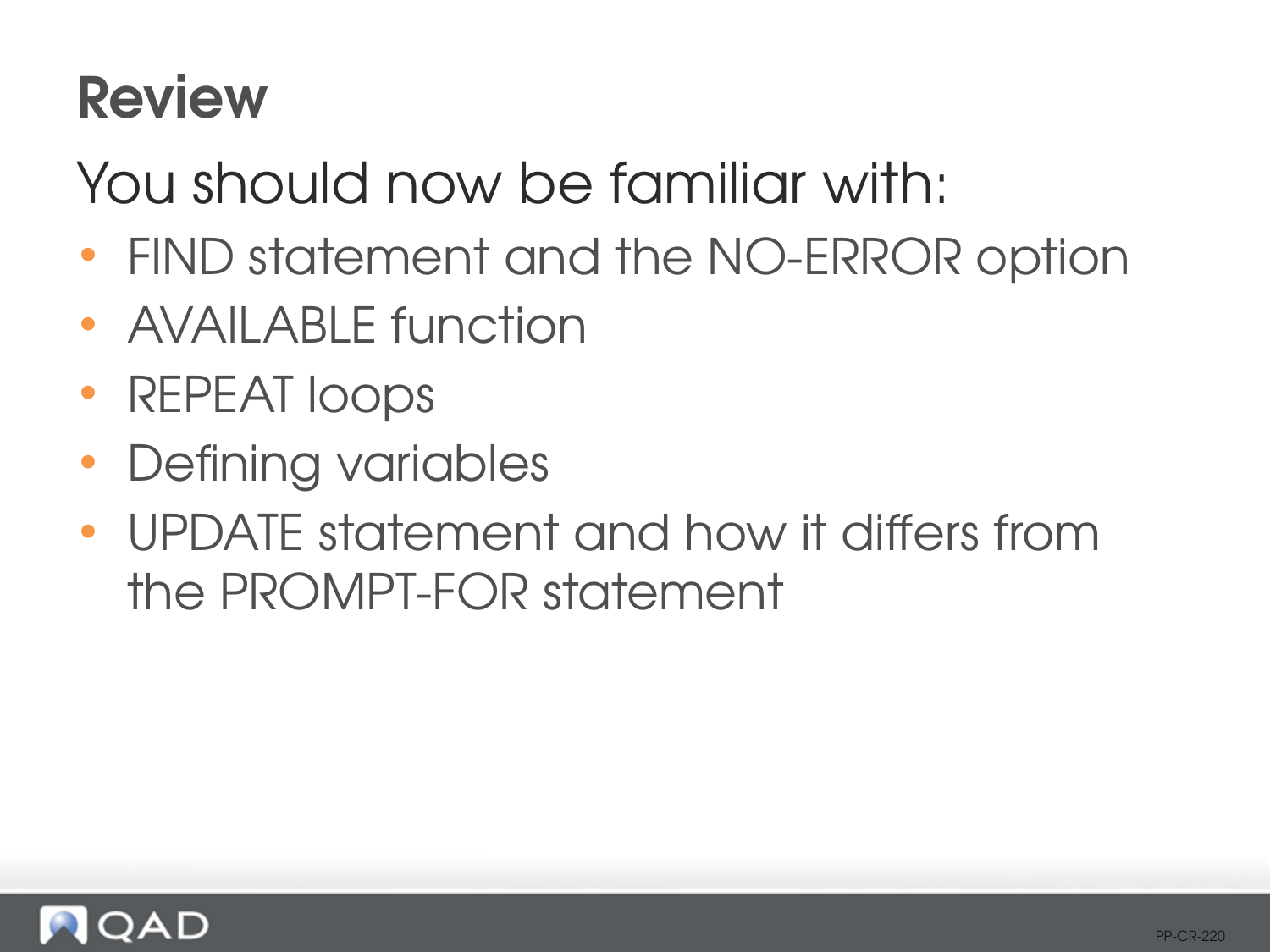

# Review
You should now be familiar with:
FIND statement and the NO-ERROR option
AVAILABLE function
REPEAT loops
Defining variables
UPDATE statement and how it differs from the PROMPT-FOR statement
PP-CR-220